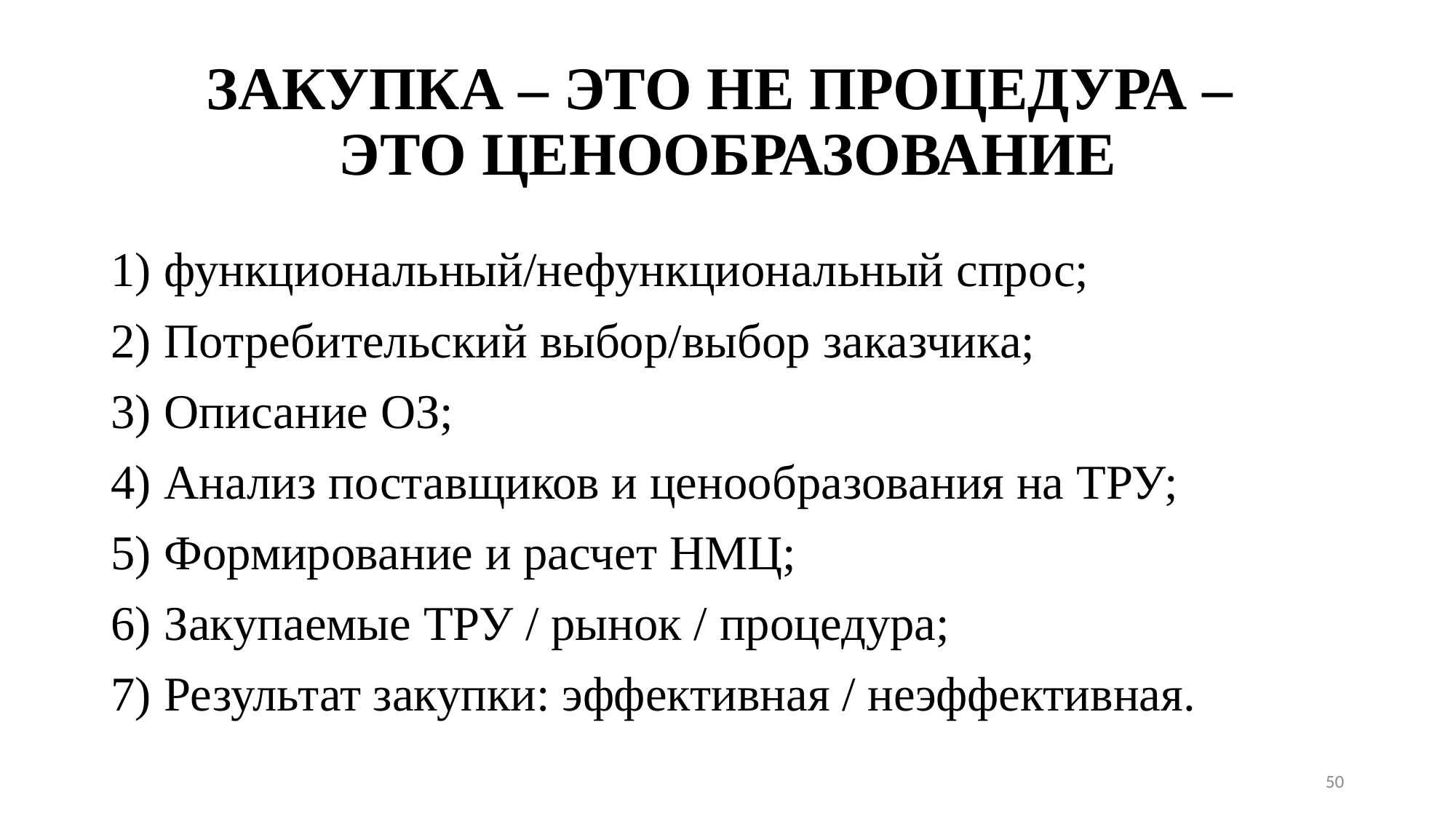

# ЗАКУПКА – ЭТО НЕ ПРОЦЕДУРА – ЭТО ЦЕНООБРАЗОВАНИЕ
 функциональный/нефункциональный спрос;
 Потребительский выбор/выбор заказчика;
 Описание ОЗ;
 Анализ поставщиков и ценообразования на ТРУ;
 Формирование и расчет НМЦ;
 Закупаемые ТРУ / рынок / процедура;
 Результат закупки: эффективная / неэффективная.
50